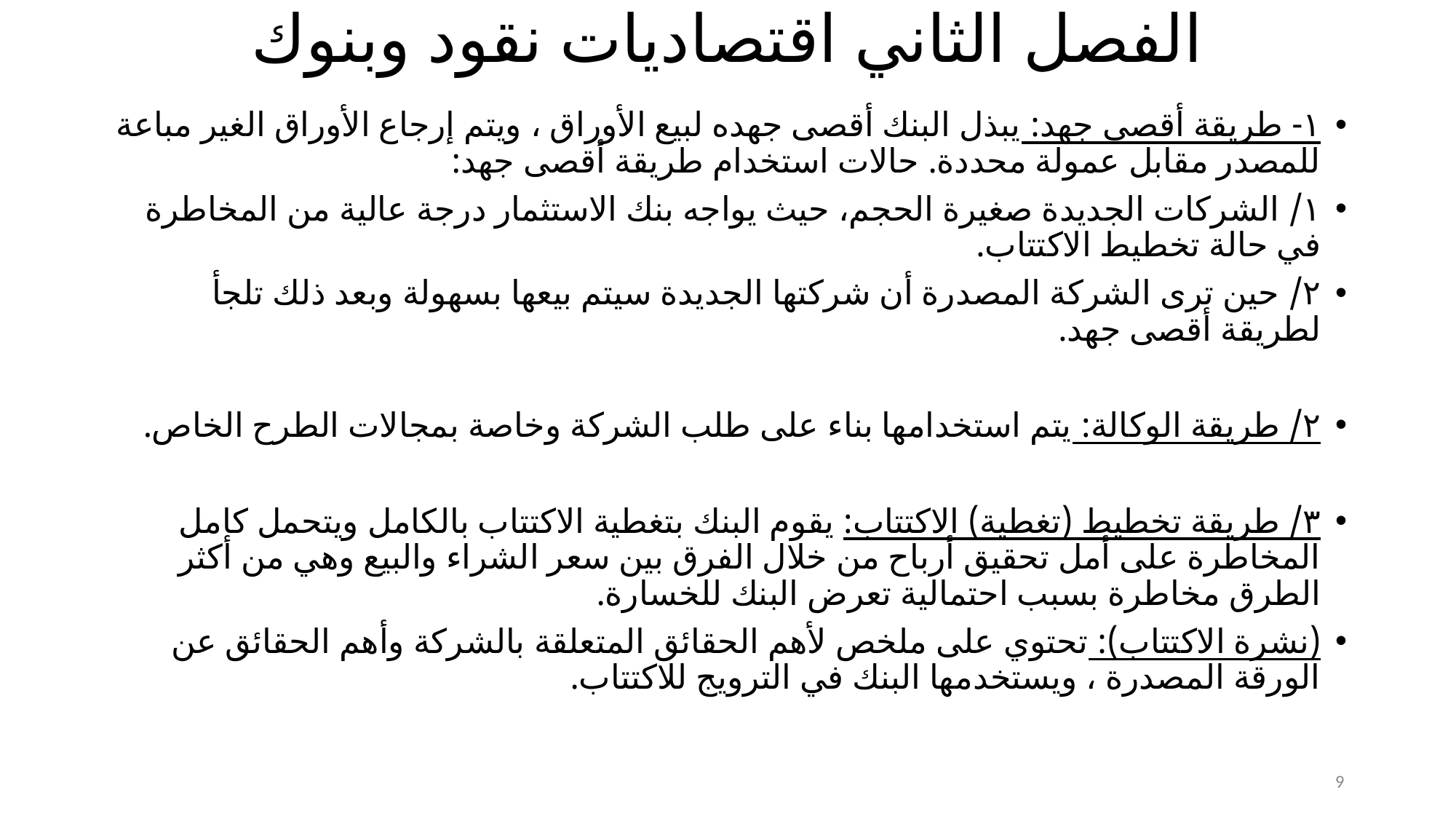

# الفصل الثاني اقتصاديات نقود وبنوك
١- طريقة أقصى جهد: يبذل البنك أقصى جهده لبيع الأوراق ، ويتم إرجاع الأوراق الغير مباعة للمصدر مقابل عمولة محددة. حالات استخدام طريقة أقصى جهد:
١/ الشركات الجديدة صغيرة الحجم، حيث يواجه بنك الاستثمار درجة عالية من المخاطرة في حالة تخطيط الاكتتاب.
٢/ حين ترى الشركة المصدرة أن شركتها الجديدة سيتم بيعها بسهولة وبعد ذلك تلجأ لطريقة أقصى جهد.

٢/ طريقة الوكالة: يتم استخدامها بناء على طلب الشركة وخاصة بمجالات الطرح الخاص.

٣/ طريقة تخطيط (تغطية) الاكتتاب: يقوم البنك بتغطية الاكتتاب بالكامل ويتحمل كامل المخاطرة على أمل تحقيق أرباح من خلال الفرق بين سعر الشراء والبيع وهي من أكثر الطرق مخاطرة بسبب احتمالية تعرض البنك للخسارة.
(نشرة الاكتتاب): تحتوي على ملخص لأهم الحقائق المتعلقة بالشركة وأهم الحقائق عن الورقة المصدرة ، ويستخدمها البنك في الترويج للاكتتاب.

9